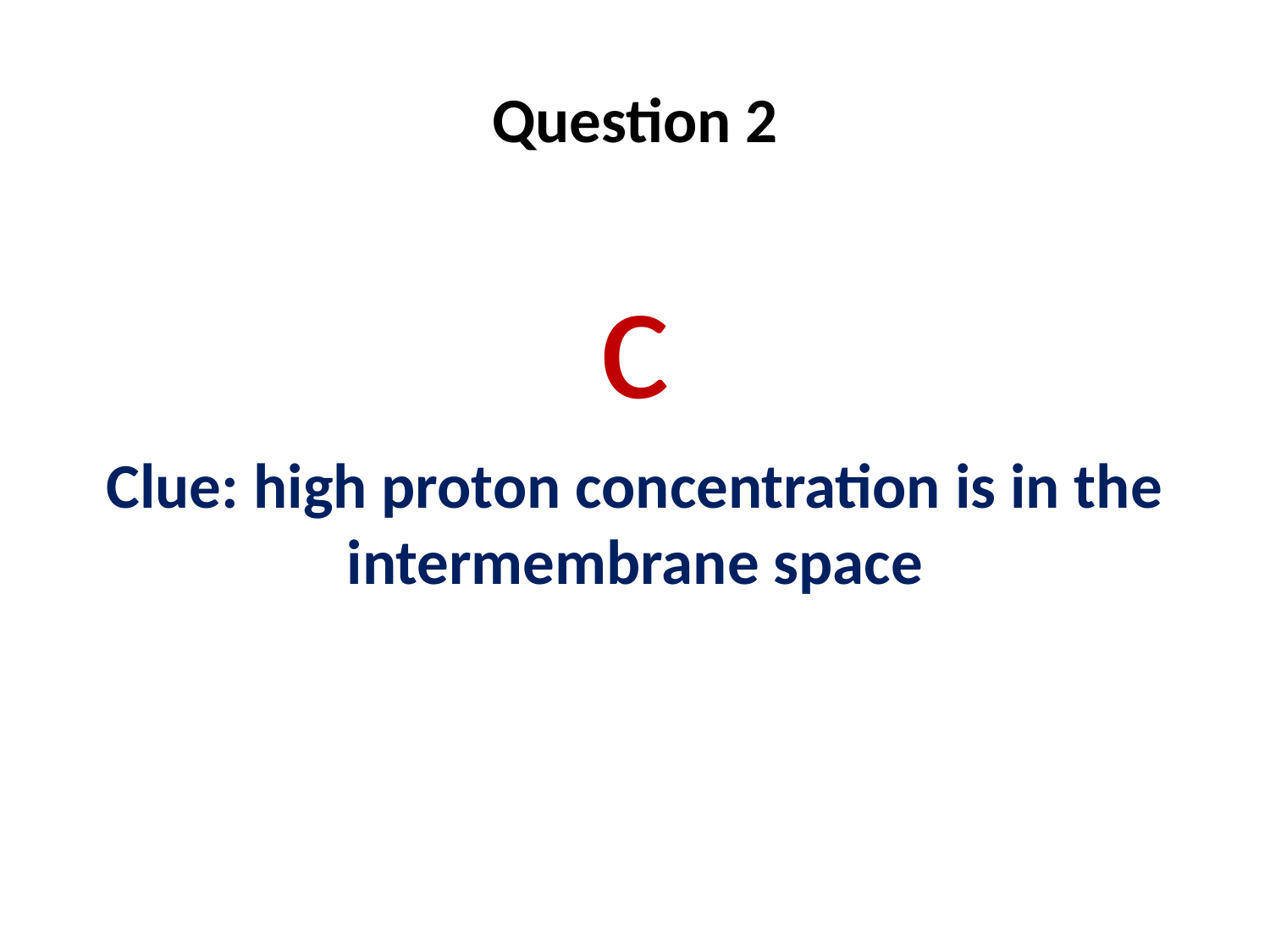

# Question 2
c
Clue: high proton concentration is in the intermembrane space